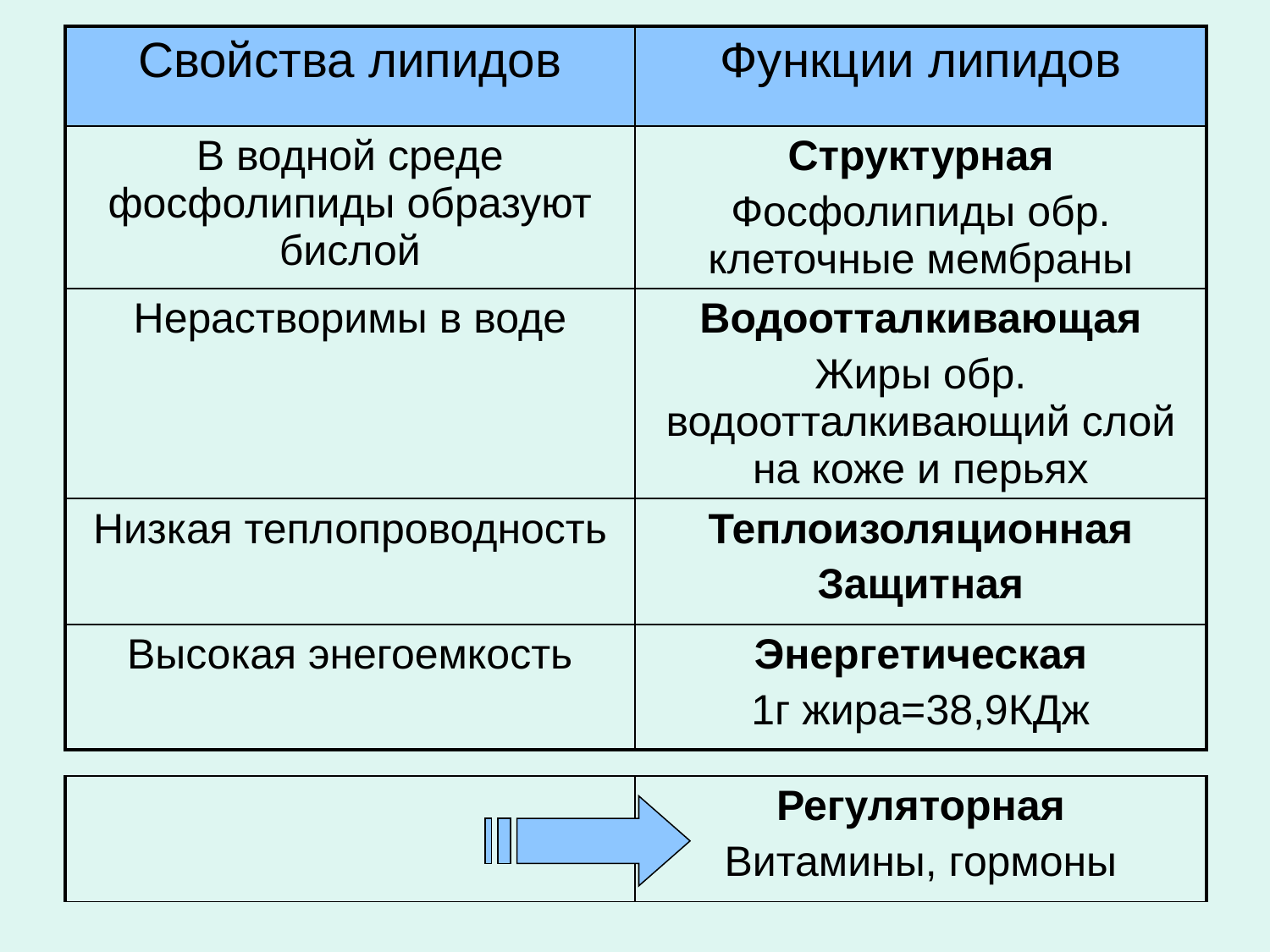

| Свойства липидов | Функции липидов |
| --- | --- |
| В водной среде фосфолипиды образуют бислой | Структурная Фосфолипиды обр. клеточные мембраны |
| Нерастворимы в воде | Водоотталкивающая Жиры обр. водоотталкивающий слой на коже и перьях |
| Низкая теплопроводность | Теплоизоляционная Защитная |
| Высокая энегоемкость | Энергетическая 1г жира=38,9КДж |
|  | Регуляторная Витамины, гормоны |
| --- | --- |